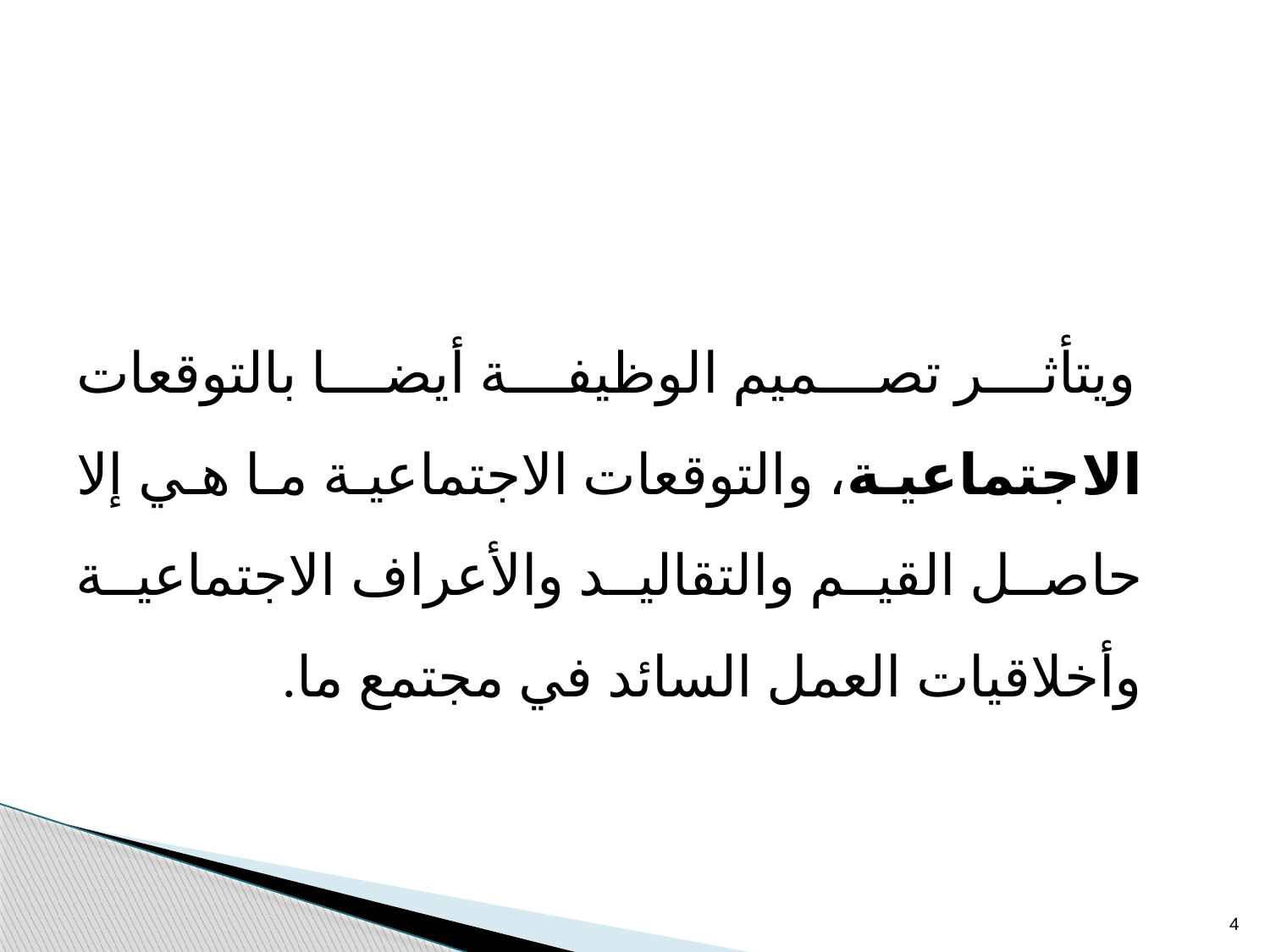

ويتأثر تصميم الوظيفة أيضا بالتوقعات الاجتماعية، والتوقعات الاجتماعية ما هي إلا حاصل القيم والتقاليد والأعراف الاجتماعية وأخلاقيات العمل السائد في مجتمع ما.
4